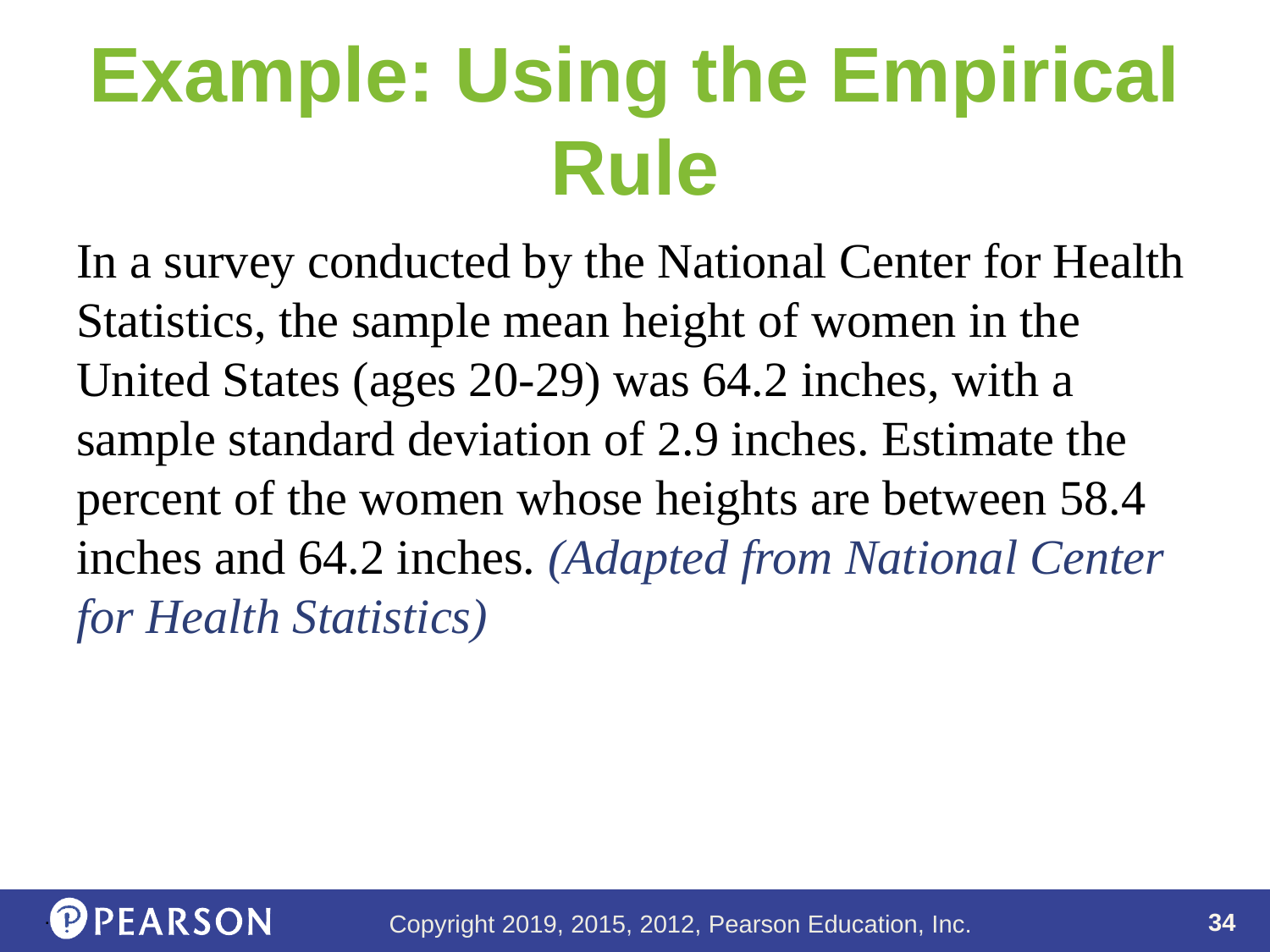

# Example: Using the Empirical Rule
In a survey conducted by the National Center for Health Statistics, the sample mean height of women in the United States (ages 20-29) was 64.2 inches, with a sample standard deviation of 2.9 inches. Estimate the percent of the women whose heights are between 58.4 inches and 64.2 inches. (Adapted from National Center for Health Statistics)

.